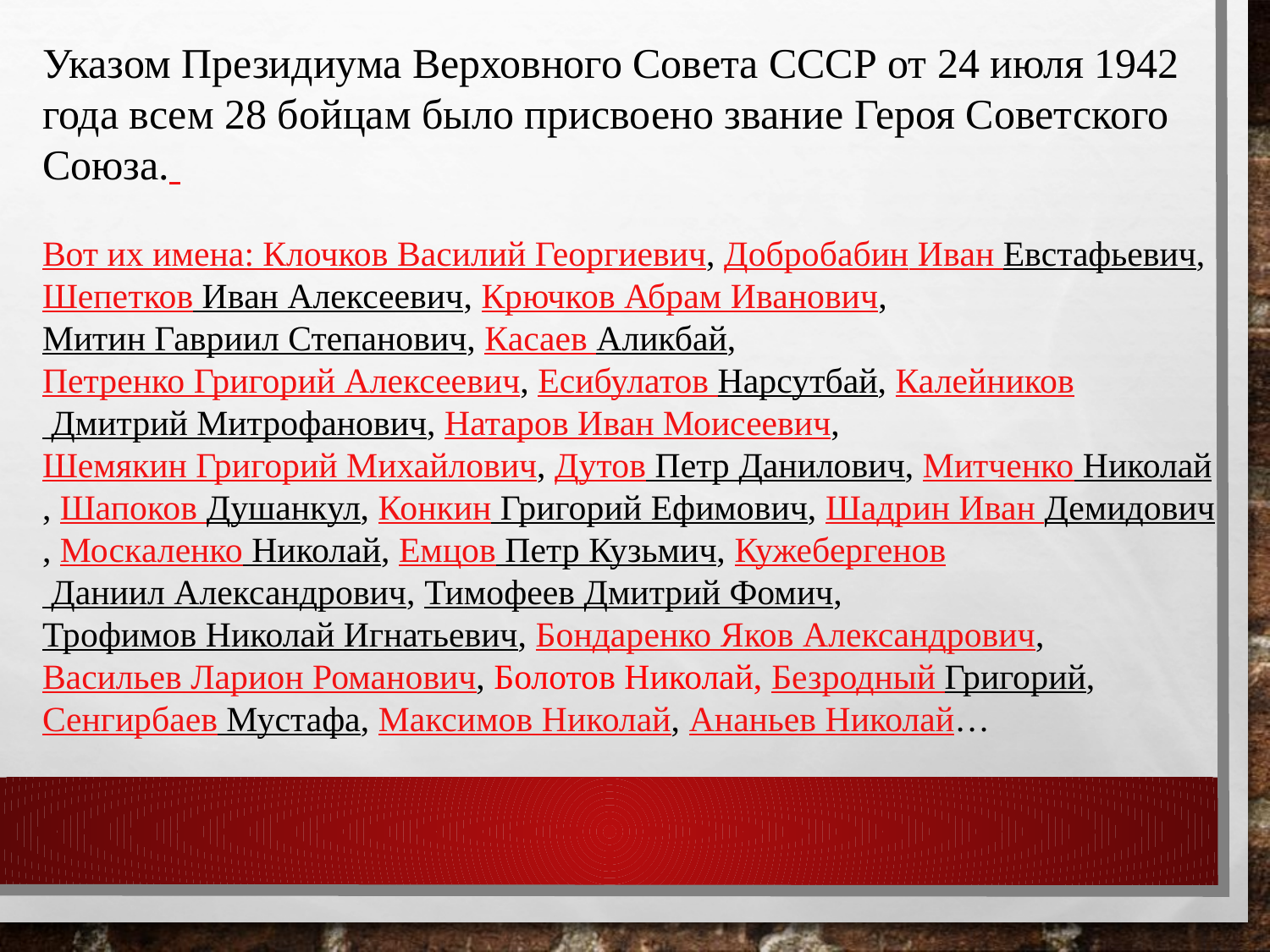

Указом Президиума Верховного Совета СССР от 24 июля 1942 года всем 28 бойцам было присвоено звание Героя Советского Союза.

Вот их имена: Клочков Василий Георгиевич, Добробабин Иван Евстафьевич, Шепетков Иван Алексеевич, Крючков Абрам Иванович, Митин Гавриил Степанович, Касаев Аликбай, Петренко Григорий Алексеевич, Есибулатов Нарсутбай, Калейников Дмитрий Митрофанович, Натаров Иван Моисеевич, Шемякин Григорий Михайлович, Дутов Петр Данилович, Митченко Николай, Шапоков Душанкул, Конкин Григорий Ефимович, Шадрин Иван Демидович, Москаленко Николай, Емцов Петр Кузьмич, Кужебергенов Даниил Александрович, Тимофеев Дмитрий Фомич, Трофимов Николай Игнатьевич, Бондаренко Яков Александрович, Васильев Ларион Романович, Болотов Николай, Безродный Григорий, Сенгирбаев Мустафа, Максимов Николай, Ананьев Николай…